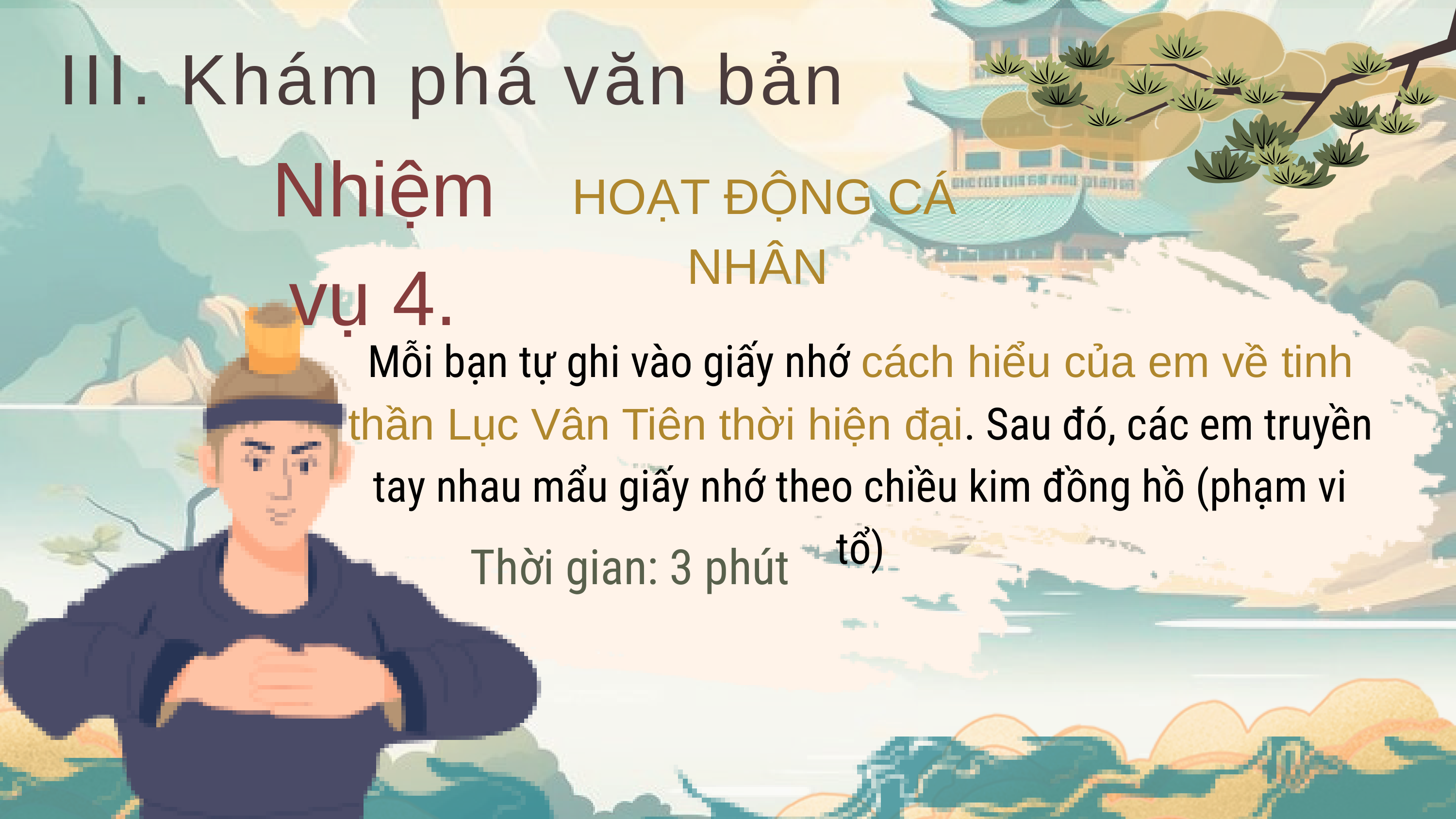

III. Khám phá văn bản
Nhiệm vụ 4.
HOẠT ĐỘNG CÁ NHÂN

Mỗi bạn tự ghi vào giấy nhớ cách hiểu của em về tinh thần Lục Vân Tiên thời hiện đại. Sau đó, các em truyền tay nhau mẩu giấy nhớ theo chiều kim đồng hồ (phạm vi tổ)
Thời gian: 3 phút